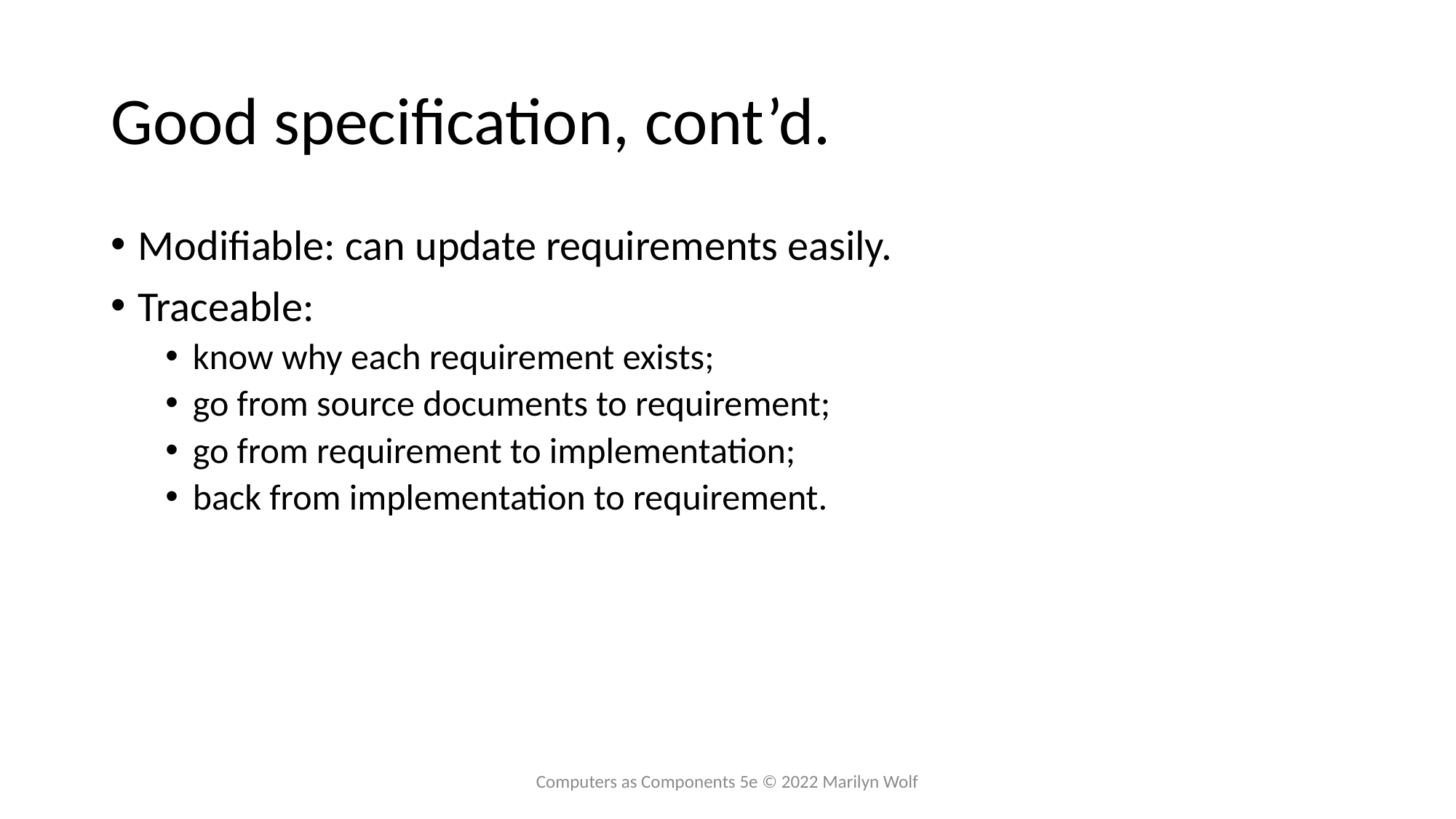

# Good specification, cont’d.
Modifiable: can update requirements easily.
Traceable:
know why each requirement exists;
go from source documents to requirement;
go from requirement to implementation;
back from implementation to requirement.
Computers as Components 5e © 2022 Marilyn Wolf